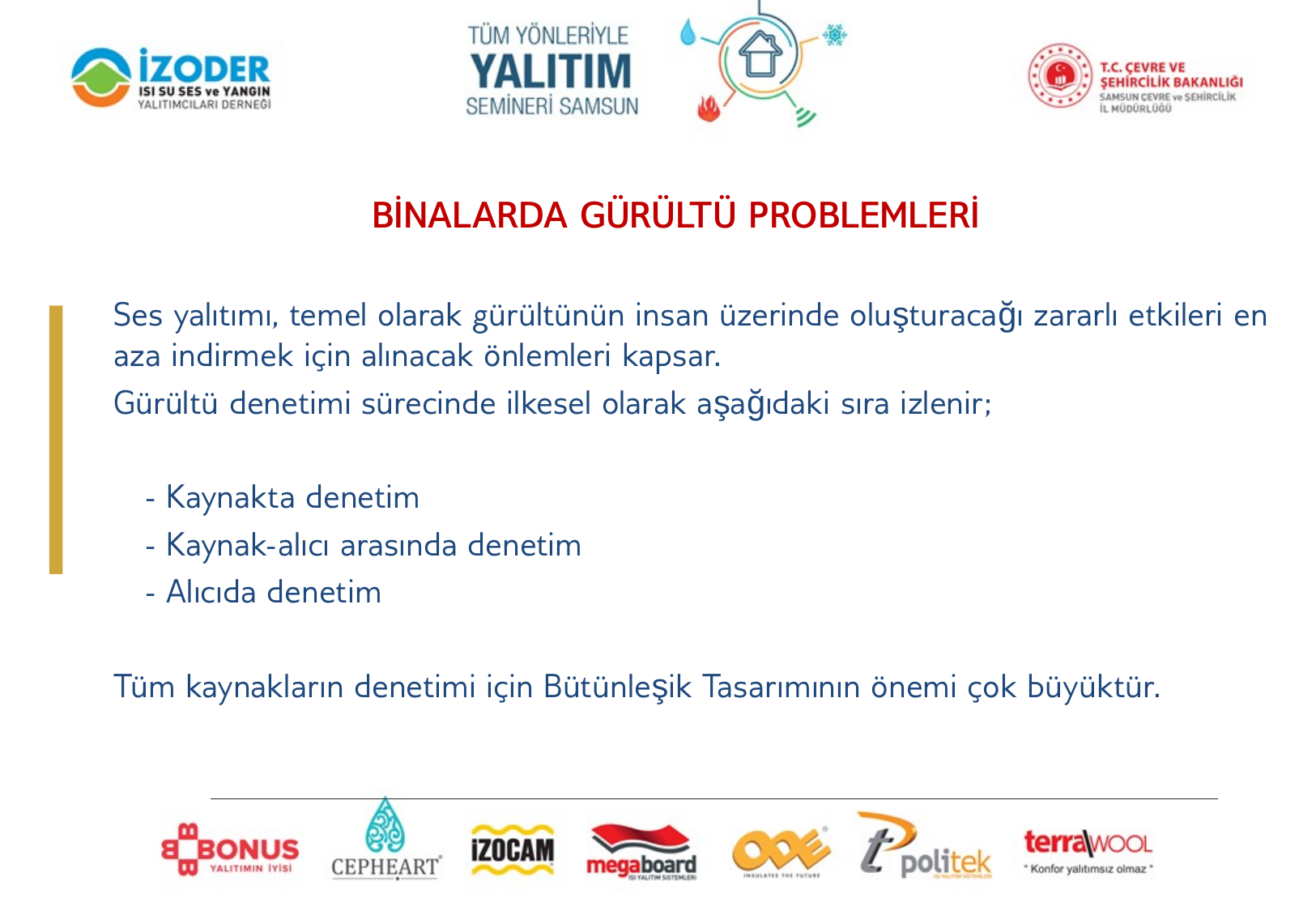

BİNALARDA GÜRÜLTÜ PROBLEMLERİ

Ses yalıtımı, temel olarak gürültünün insan üzerinde oluşturacağı zararlı etkileri en aza indirmek için alınacak önlemleri kapsar.
Gürültü denetimi sürecinde ilkesel olarak aşağıdaki sıra izlenir;

   - Kaynakta denetim
   - Kaynak-alıcı arasında denetim
   - Alıcıda denetim

Tüm kaynakların denetimi için Bütünleşik Tasarımının önemi çok büyüktür.